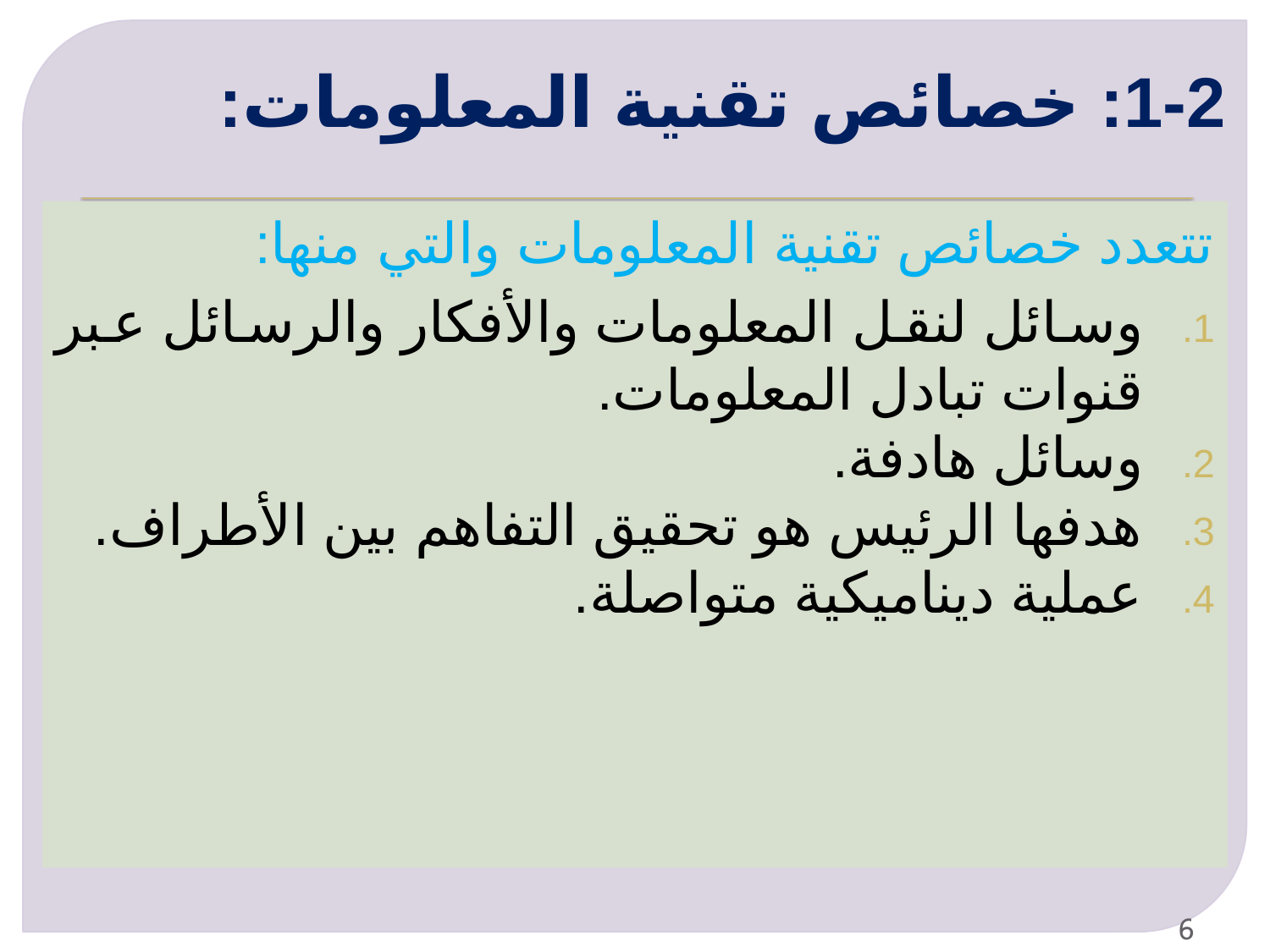

# 1-2: خصائص تقنية المعلومات:
تتعدد خصائص تقنية المعلومات والتي منها:

وسائل لنقل المعلومات والأفكار والرسائل عبر قنوات تبادل المعلومات.
وسائل هادفة.
هدفها الرئيس هو تحقيق التفاهم بين الأطراف.
عملية ديناميكية متواصلة.

6